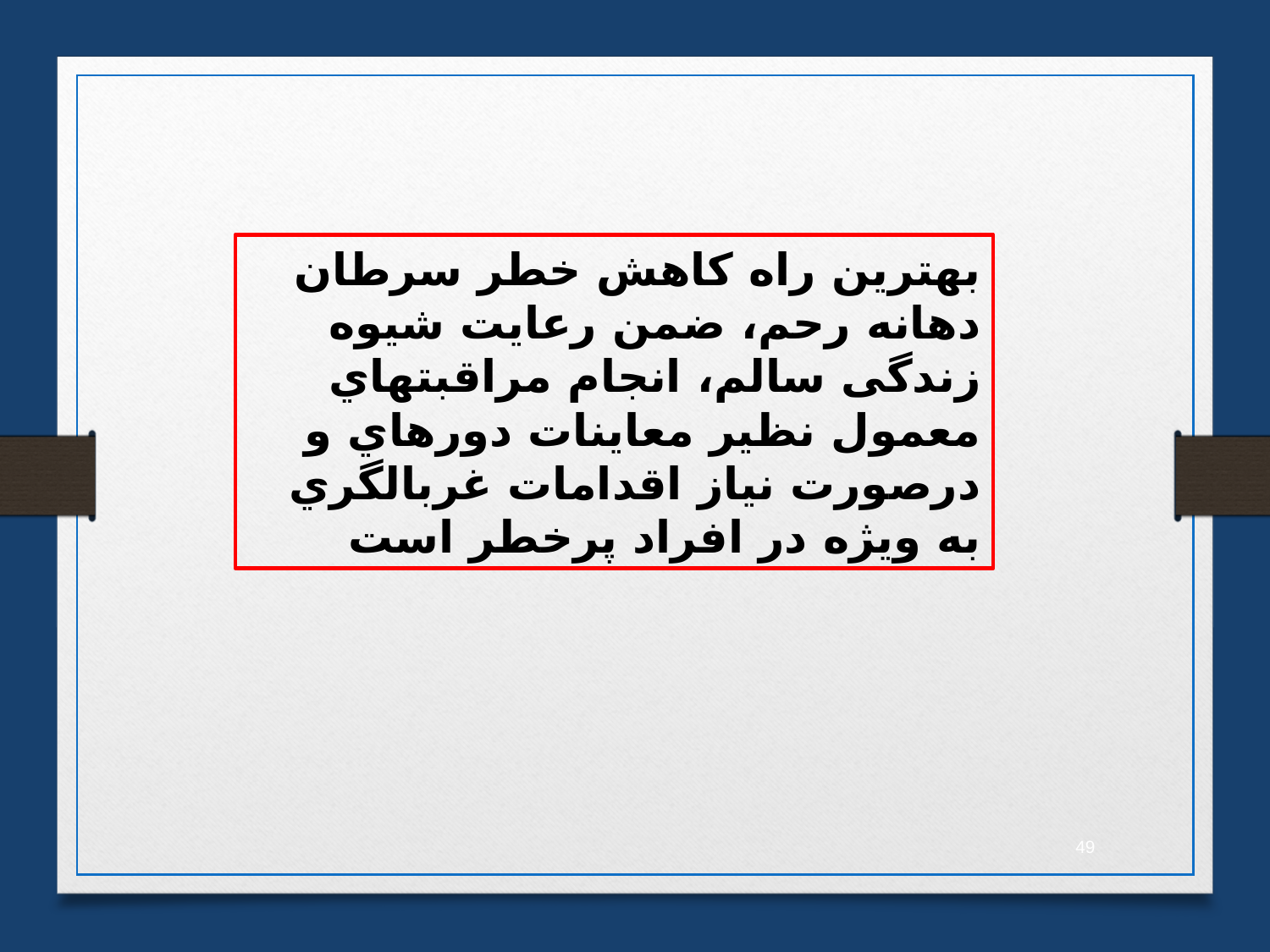

بهترین راه کاهش خطر سرطان دهانه رحم، ضمن رعایت شیوه زندگی سالم، انجام مراقبتهاي معمول نظیر معاینات دورهاي و درصورت نیاز اقدامات غربالگري به ویژه در افراد پرخطر است
49